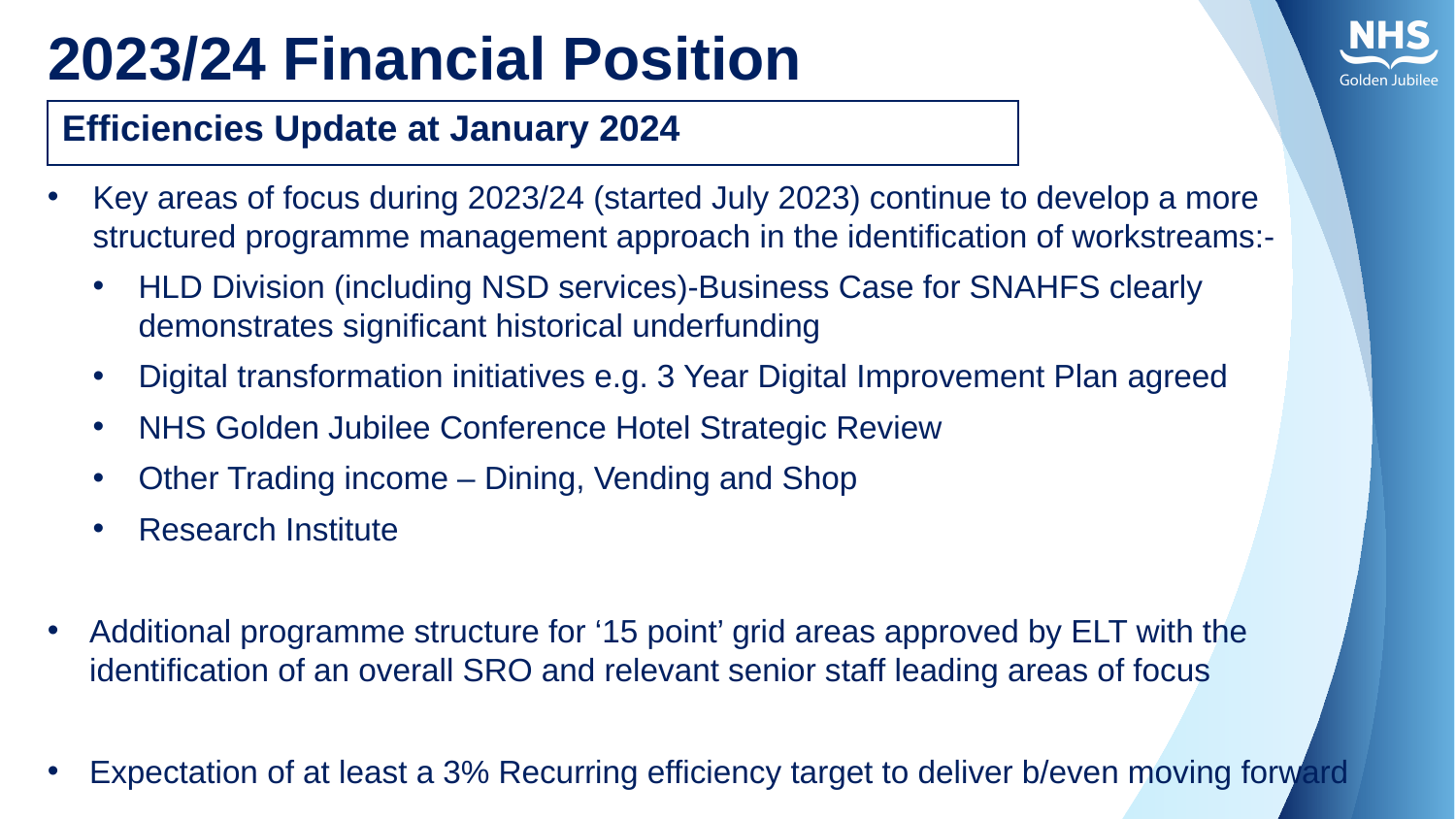

# 2023/24 Financial Position
| Efficiencies Update at January 2024 |
| --- |
Key areas of focus during 2023/24 (started July 2023) continue to develop a more structured programme management approach in the identification of workstreams:-
HLD Division (including NSD services)-Business Case for SNAHFS clearly  demonstrates significant historical underfunding
Digital transformation initiatives e.g. 3 Year Digital Improvement Plan agreed
NHS Golden Jubilee Conference Hotel Strategic Review
Other Trading income – Dining, Vending and Shop
Research Institute

Additional programme structure for ‘15 point’ grid areas approved by ELT with the identification of an overall SRO and relevant senior staff leading areas of focus

Expectation of at least a 3% Recurring efficiency target to deliver b/even moving forward